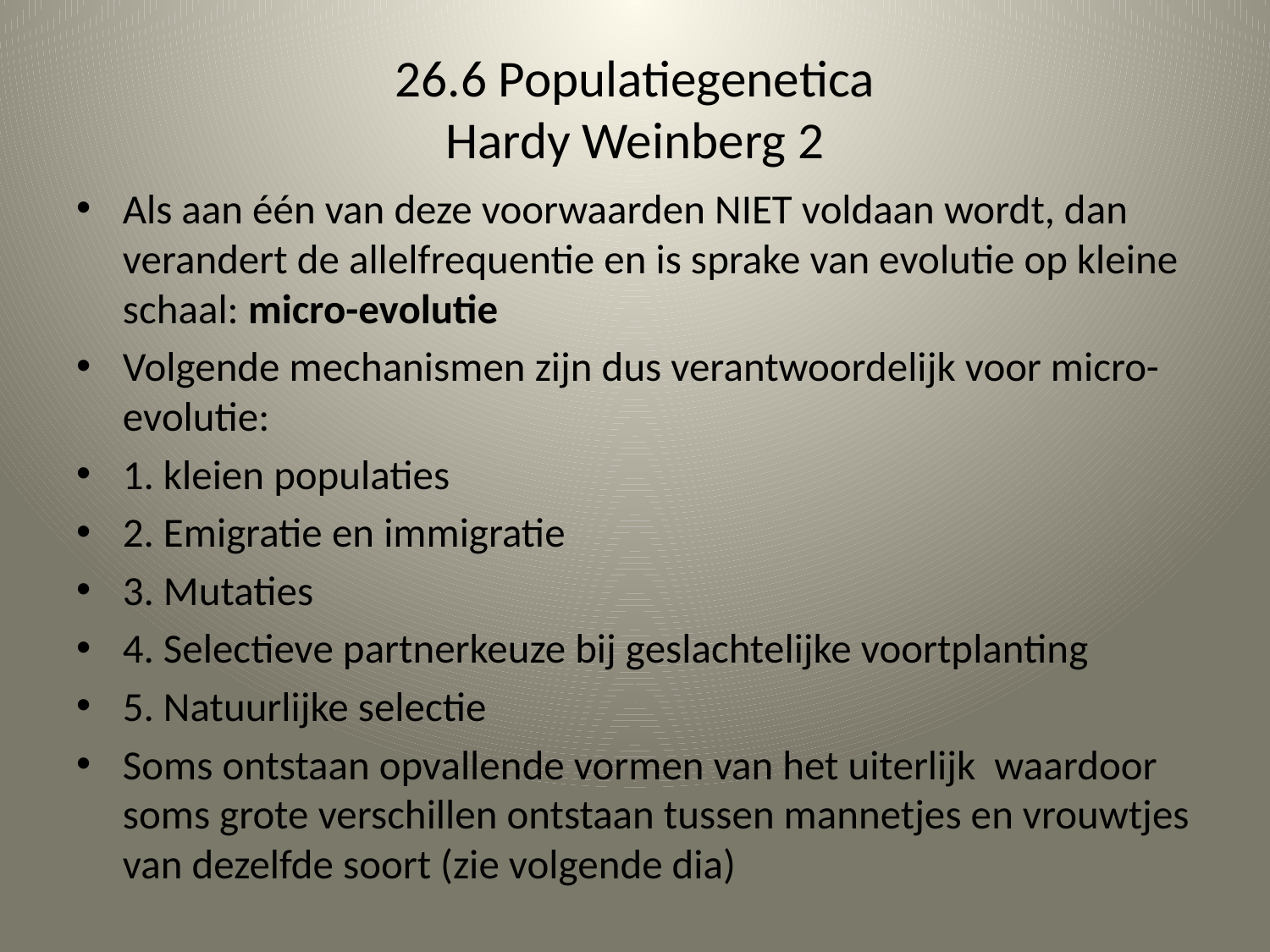

# 26.6 Populatiegenetica Hardy Weinberg 2
Als aan één van deze voorwaarden NIET voldaan wordt, dan verandert de allelfrequentie en is sprake van evolutie op kleine schaal: micro-evolutie
Volgende mechanismen zijn dus verantwoordelijk voor micro-evolutie:
1. kleien populaties
2. Emigratie en immigratie
3. Mutaties
4. Selectieve partnerkeuze bij geslachtelijke voortplanting
5. Natuurlijke selectie
Soms ontstaan opvallende vormen van het uiterlijk  waardoor soms grote verschillen ontstaan tussen mannetjes en vrouwtjes van dezelfde soort (zie volgende dia)